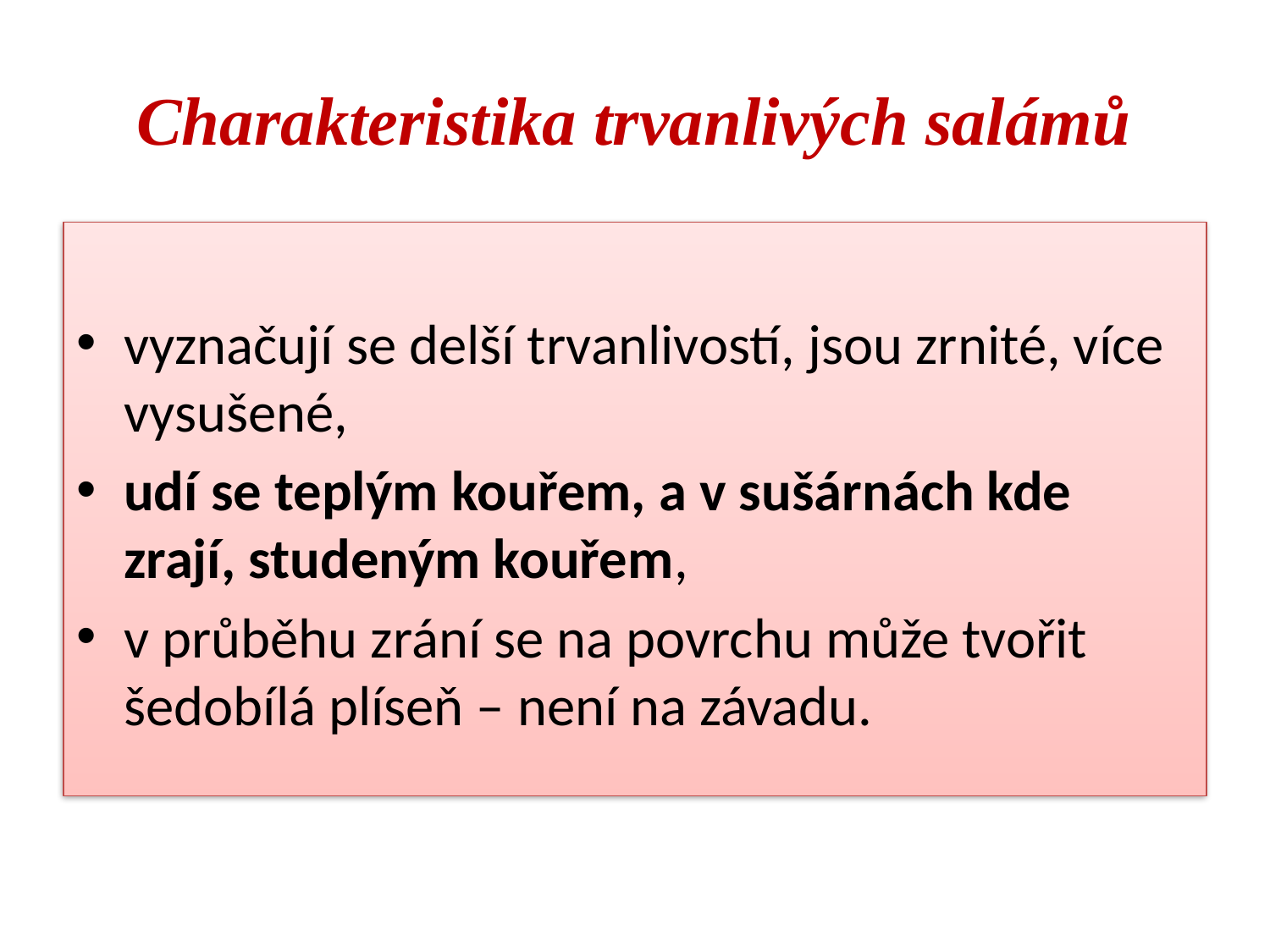

# Charakteristika trvanlivých salámů

vyznačují se delší trvanlivostí, jsou zrnité, více vysušené,
udí se teplým kouřem, a v sušárnách kde zrají, studeným kouřem,
v průběhu zrání se na povrchu může tvořit šedobílá plíseň – není na závadu.